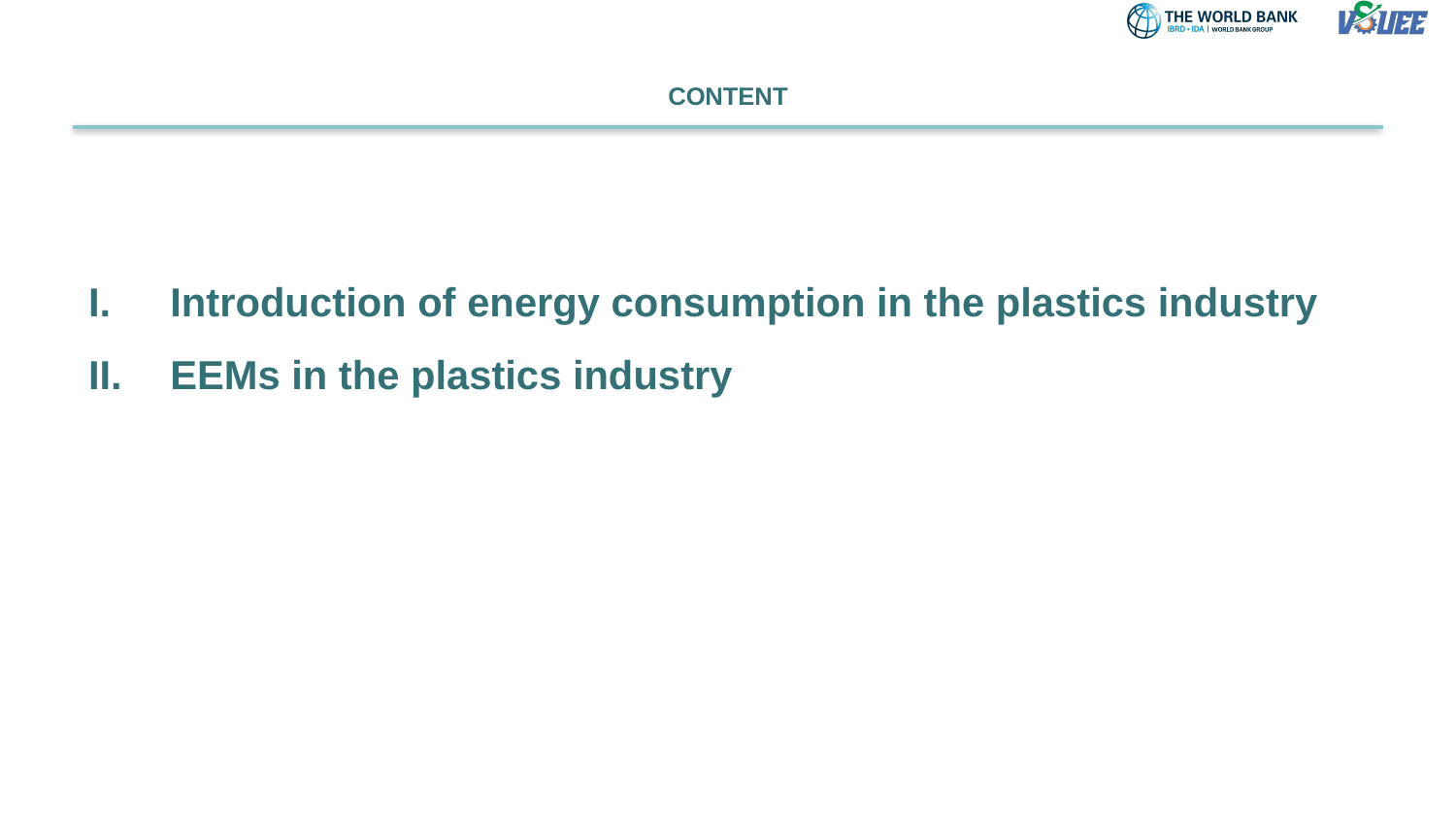

# CONTENT
Introduction of energy consumption in the plastics industry
EEMs in the plastics industry